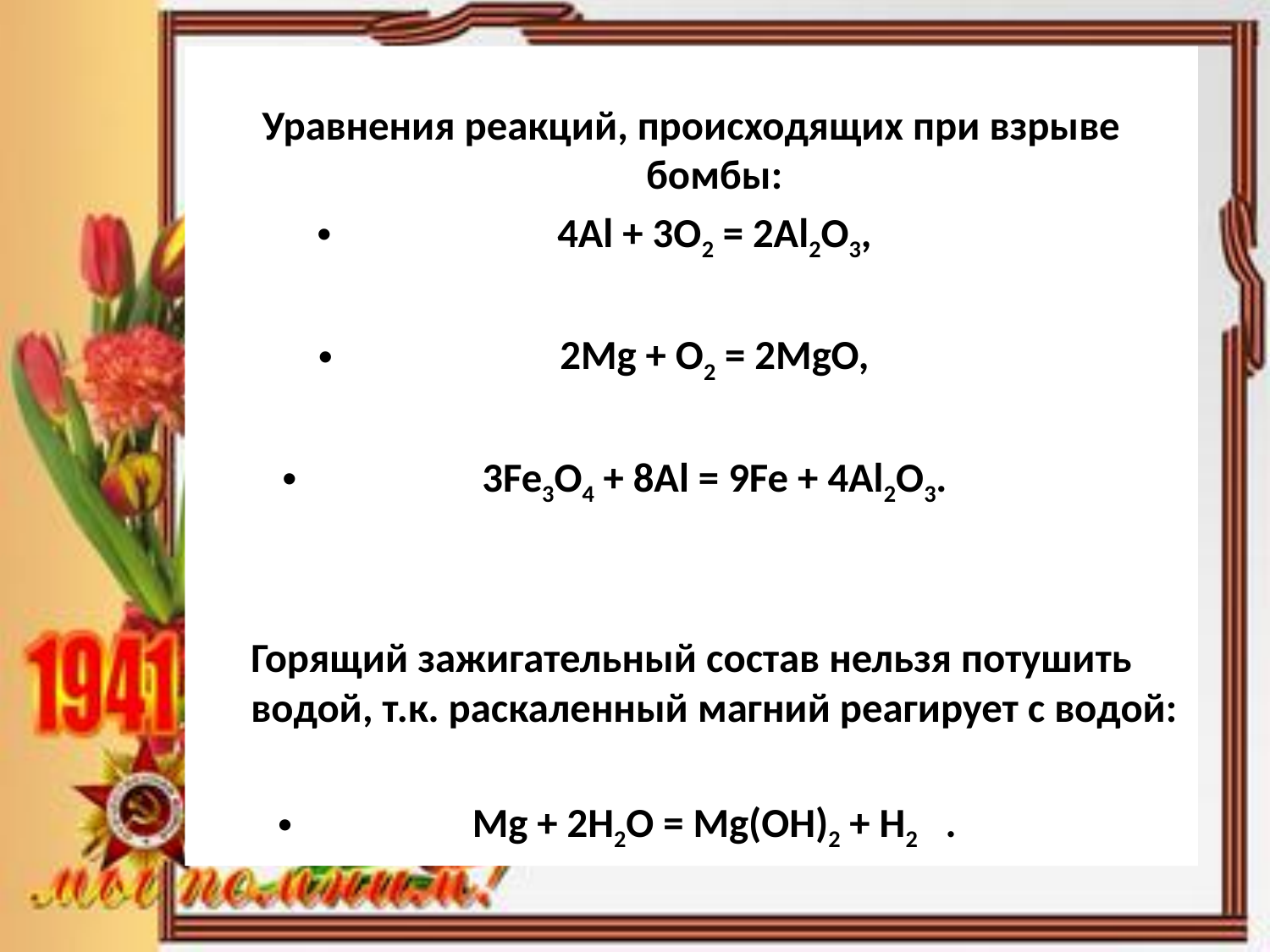

Уравнения реакций, происходящих при взрыве бомбы:
4Al + 3O2 = 2Al2O3,

2Mg + O2 = 2MgO,

3Fe3O4 + 8Al = 9Fe + 4Al2O3.

Горящий зажигательный состав нельзя потушить водой, т.к. раскаленный магний реагирует с водой:

Mg + 2Н2O = Mg(ОН)2 + Н2   .